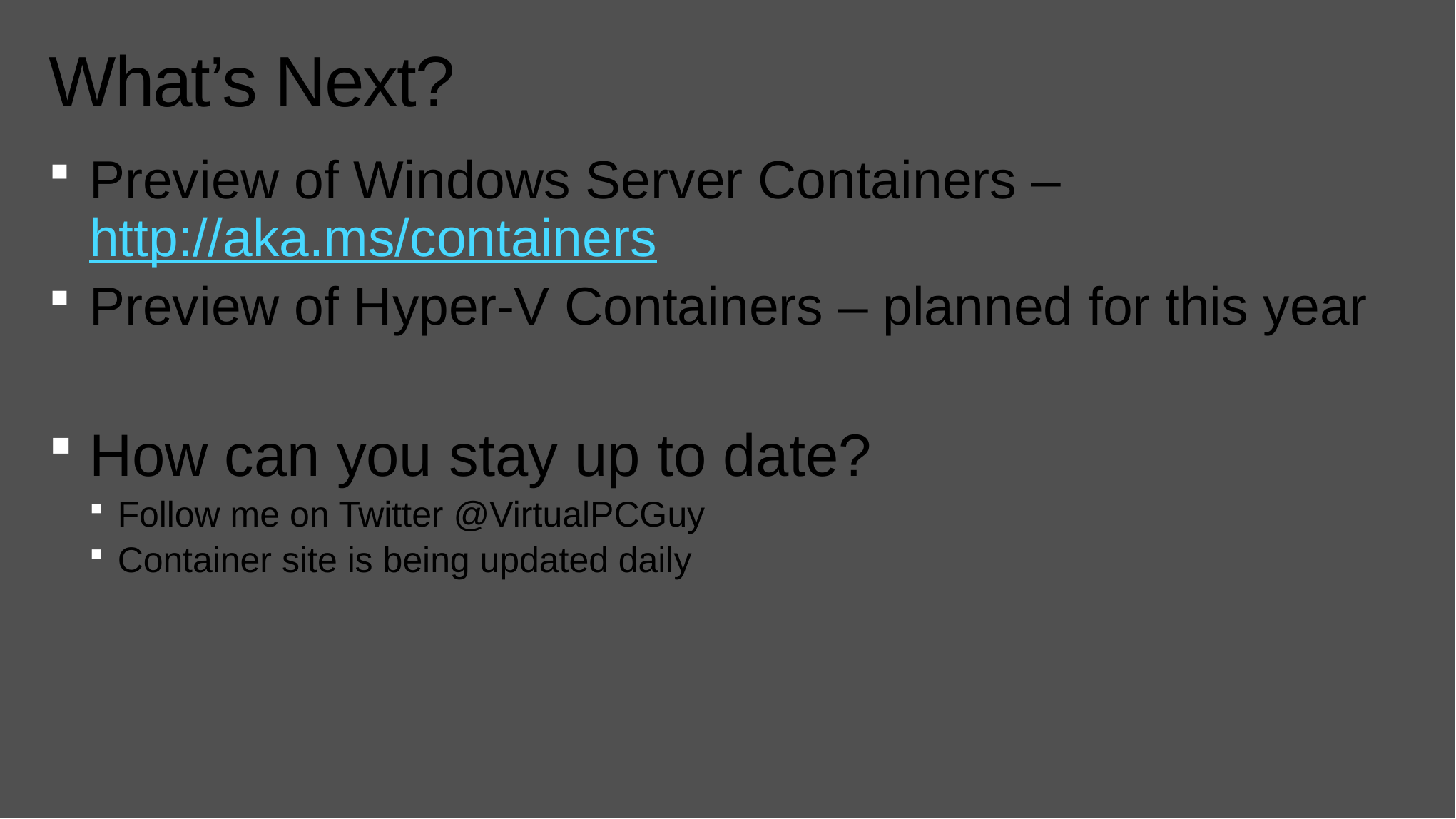

# What’s Next?
Preview of Windows Server Containers – http://aka.ms/containers
Preview of Hyper-V Containers – planned for this year

How can you stay up to date?
Follow me on Twitter @VirtualPCGuy
Container site is being updated daily